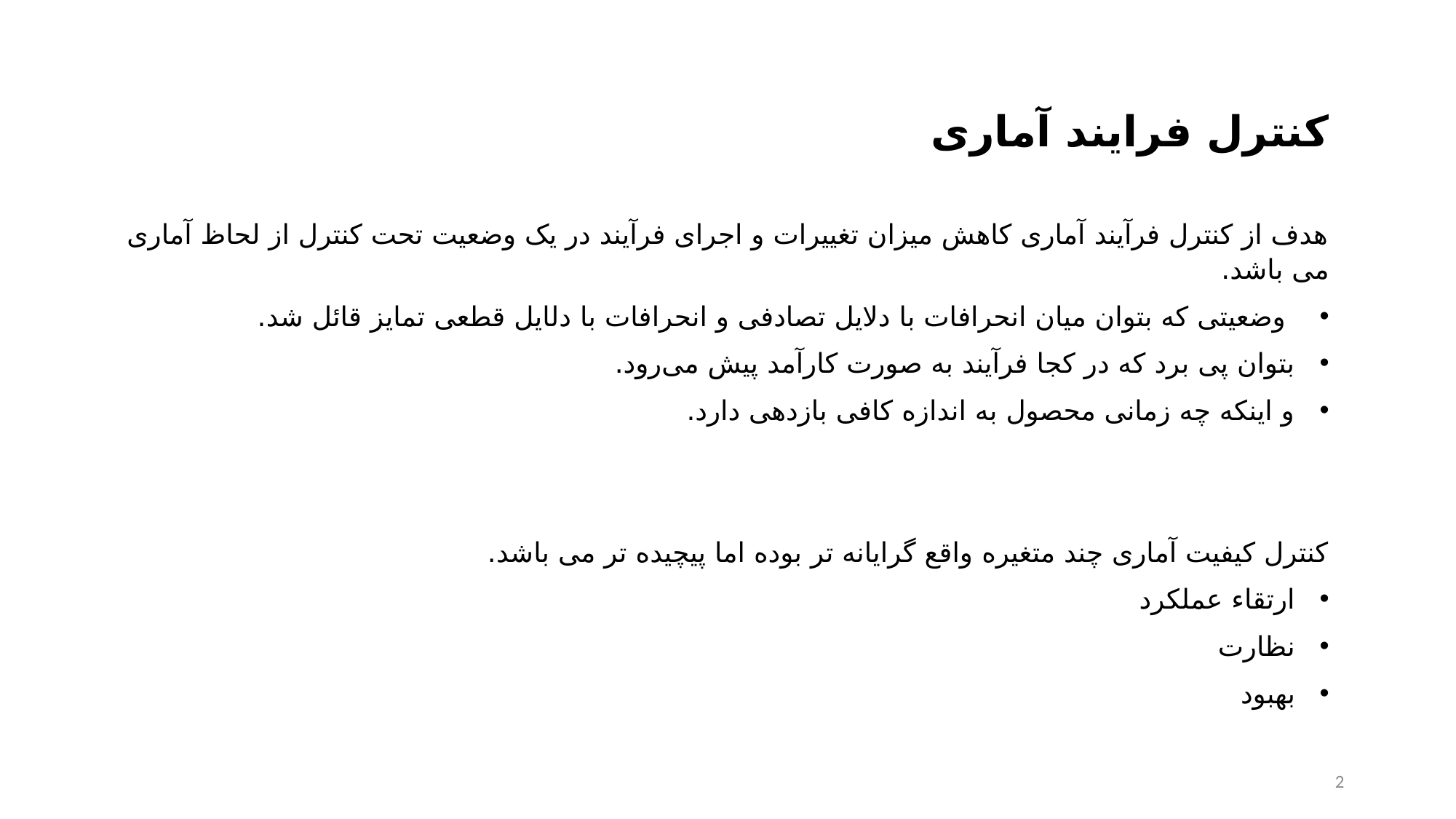

کنترل فرایند آماری

هدف از کنترل فرآیند آماری کاهش میزان تغییرات و اجرای فرآیند در یک وضعیت تحت کنترل از لحاظ آماری می باشد.
 وضعیتی که بتوان میان انحرافات با دلایل تصادفی و انحرافات با دلایل قطعی تمایز قائل شد.
بتوان پی برد که در کجا فرآیند به صورت کارآمد پیش می‌رود.
و اینکه چه زمانی محصول به اندازه کافی بازدهی دارد.

کنترل کیفیت آماری چند متغیره واقع گرایانه تر بوده اما پیچیده تر می باشد.
ارتقاء عملکرد
نظارت
بهبود
2